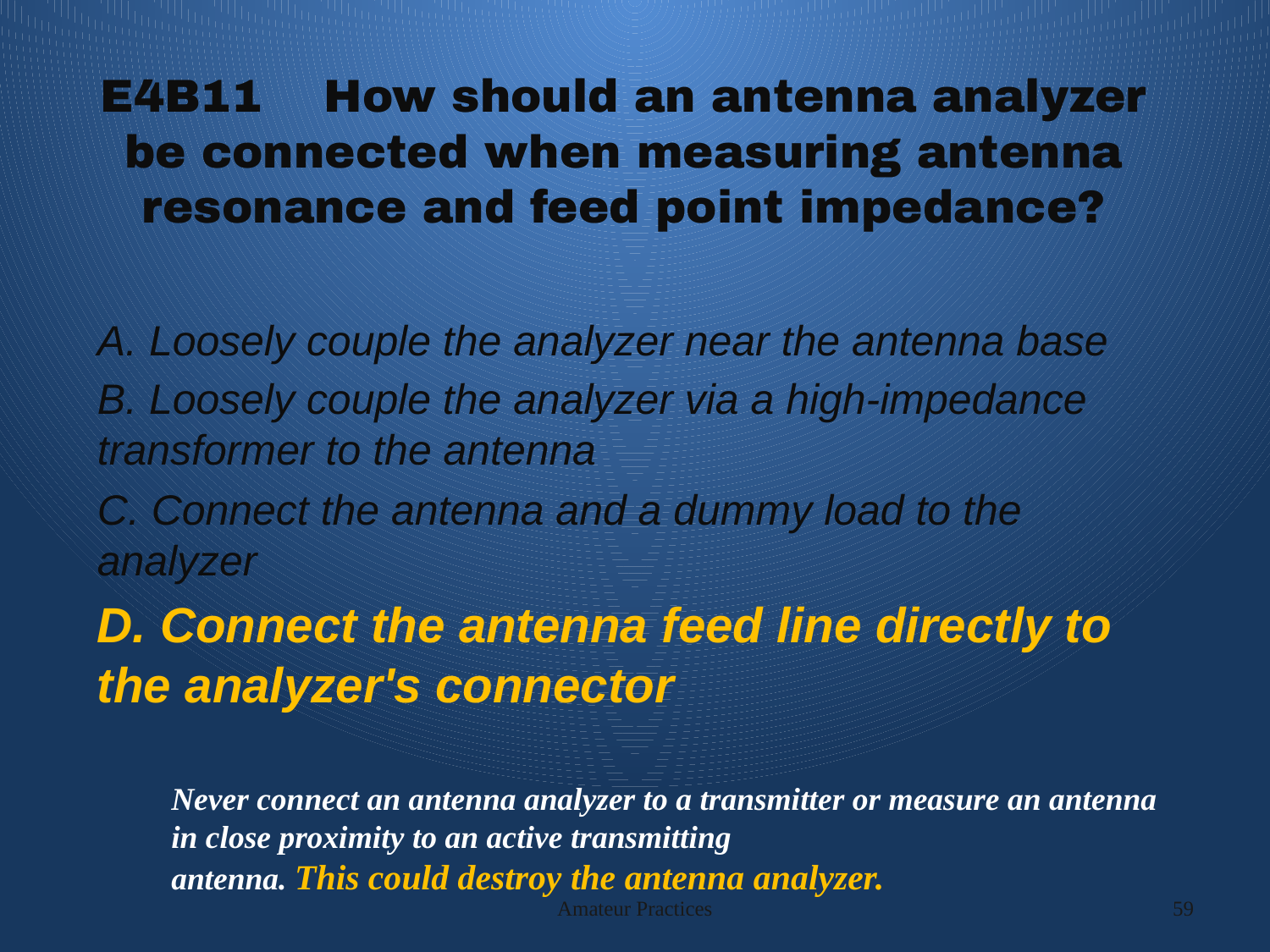

# E4B11    How should an antenna analyzer be connected when measuring antenna resonance and feed point impedance?
A. Loosely couple the analyzer near the antenna base
B. Loosely couple the analyzer via a high-impedance transformer to the antenna
C. Connect the antenna and a dummy load to the analyzer
D. Connect the antenna feed line directly to the analyzer's connector
Never connect an antenna analyzer to a transmitter or measure an antenna
in close proximity to an active transmitting
antenna. This could destroy the antenna analyzer.
Amateur Practices
59